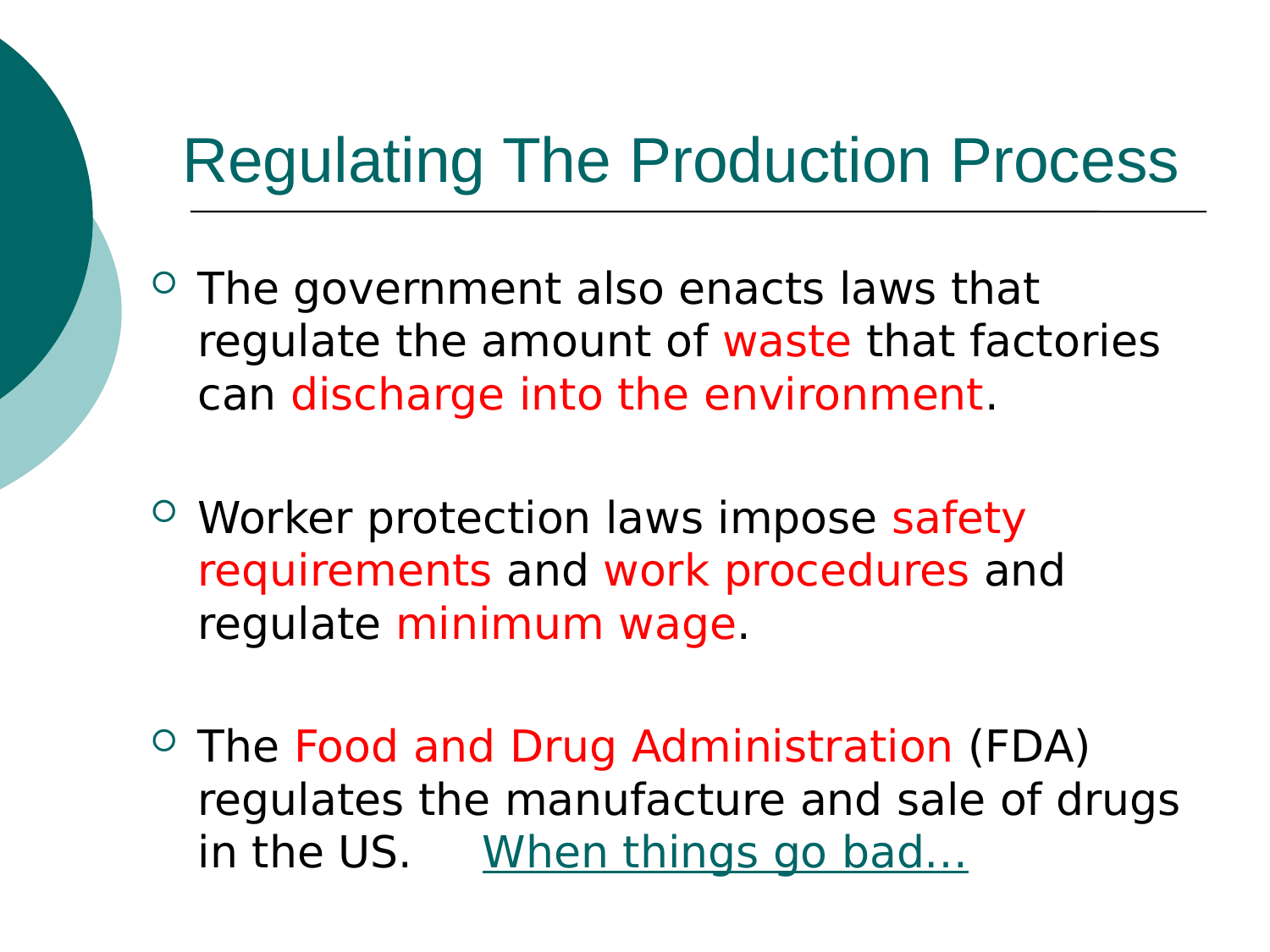

# Regulating The Production Process
The government also enacts laws that regulate the amount of waste that factories can discharge into the environment.

Worker protection laws impose safety requirements and work procedures and regulate minimum wage.

The Food and Drug Administration (FDA) regulates the manufacture and sale of drugs in the US.     When things go bad…